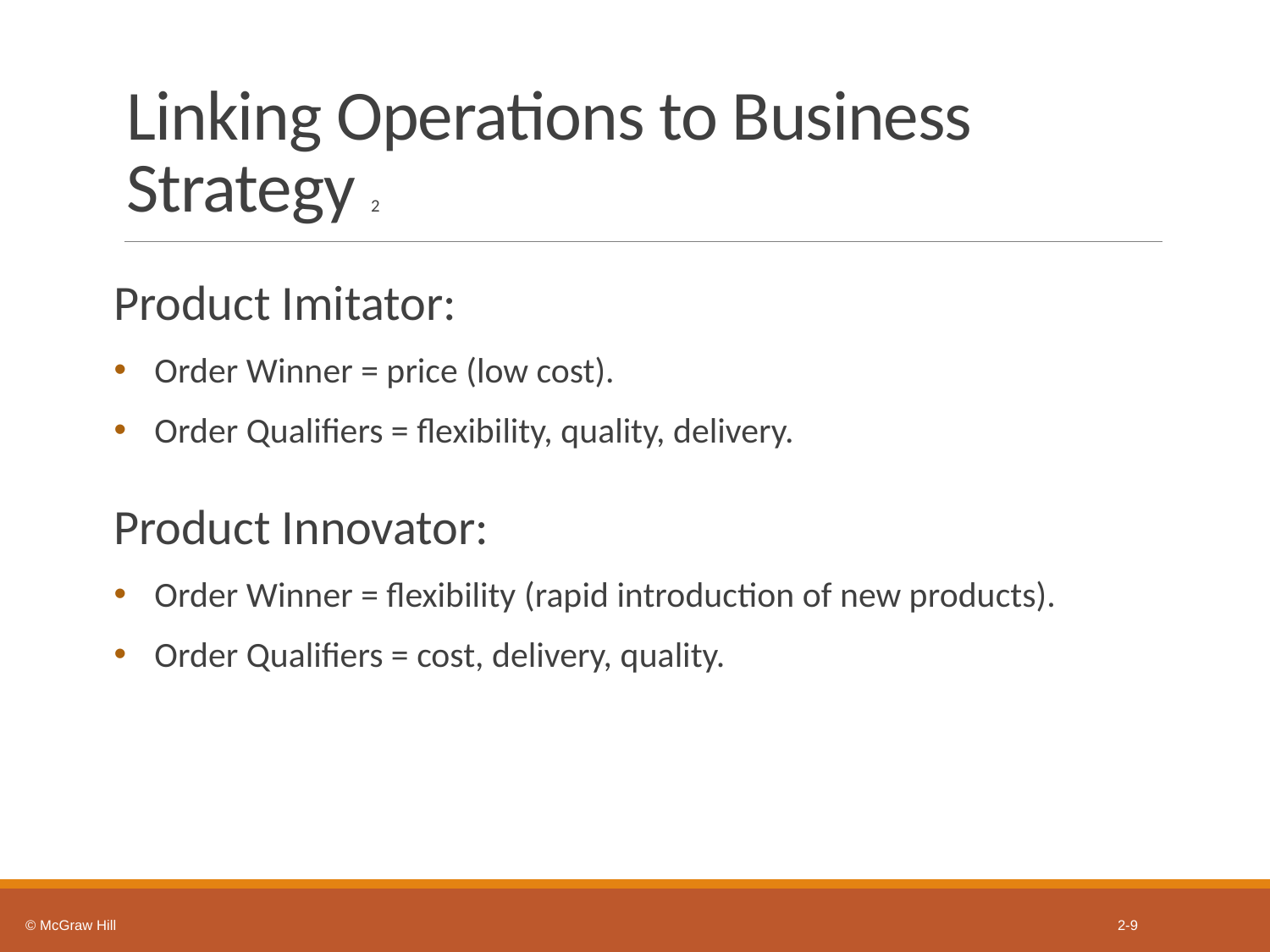

# Linking Operations to Business Strategy 2
Product Imitator:
Order Winner = price (low cost).
Order Qualifiers = flexibility, quality, delivery.
Product Innovator:
Order Winner = flexibility (rapid introduction of new products).
Order Qualifiers = cost, delivery, quality.